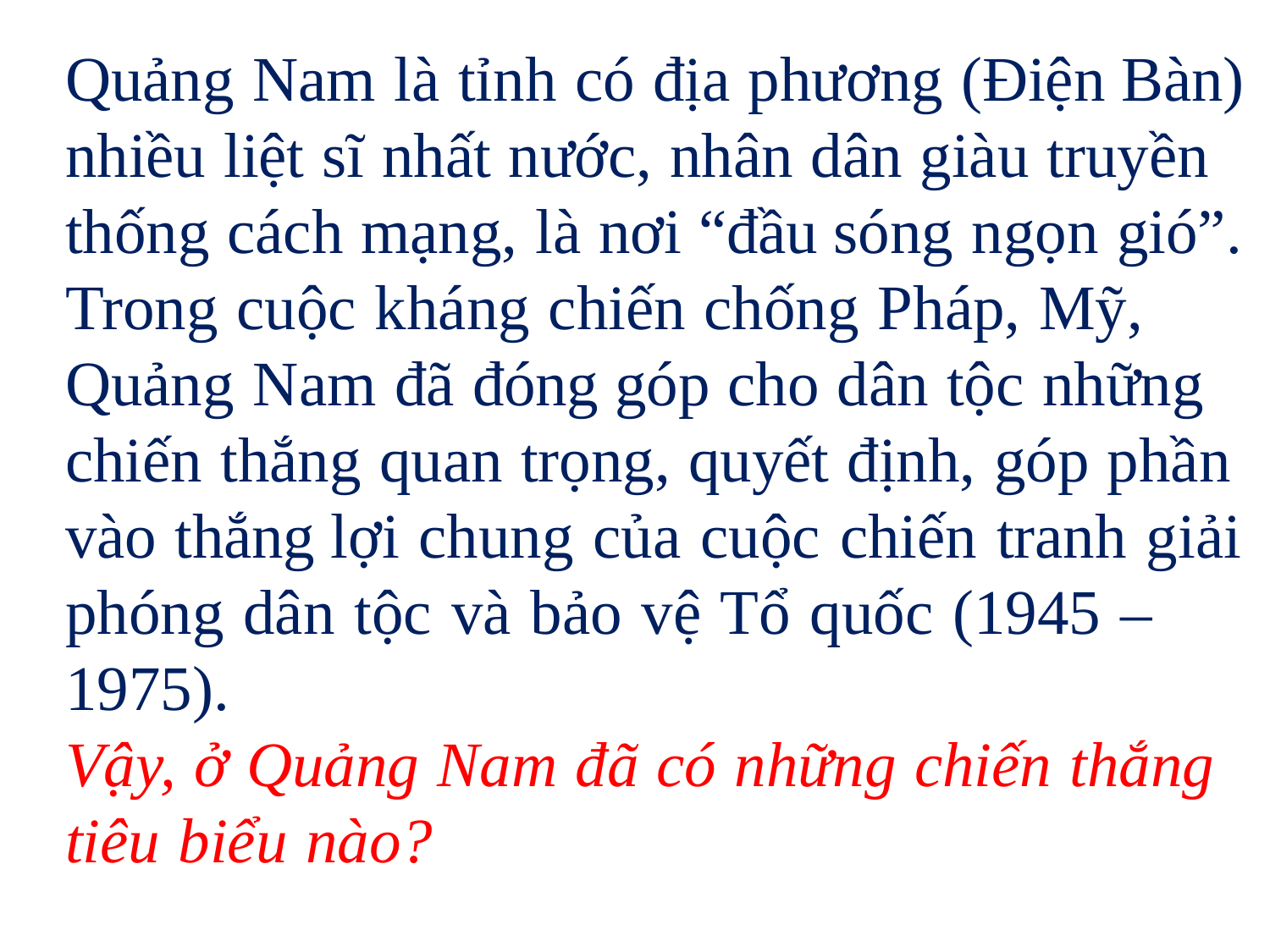

Quảng Nam là tỉnh có địa phương (Điện Bàn) nhiều liệt sĩ nhất nước, nhân dân giàu truyền thống cách mạng, là nơi “đầu sóng ngọn gió”. Trong cuộc kháng chiến chống Pháp, Mỹ, Quảng Nam đã đóng góp cho dân tộc những chiến thắng quan trọng, quyết định, góp phần vào thắng lợi chung của cuộc chiến tranh giải phóng dân tộc và bảo vệ Tổ quốc (1945 – 1975).
Vậy, ở Quảng Nam đã có những chiến thắng tiêu biểu nào?